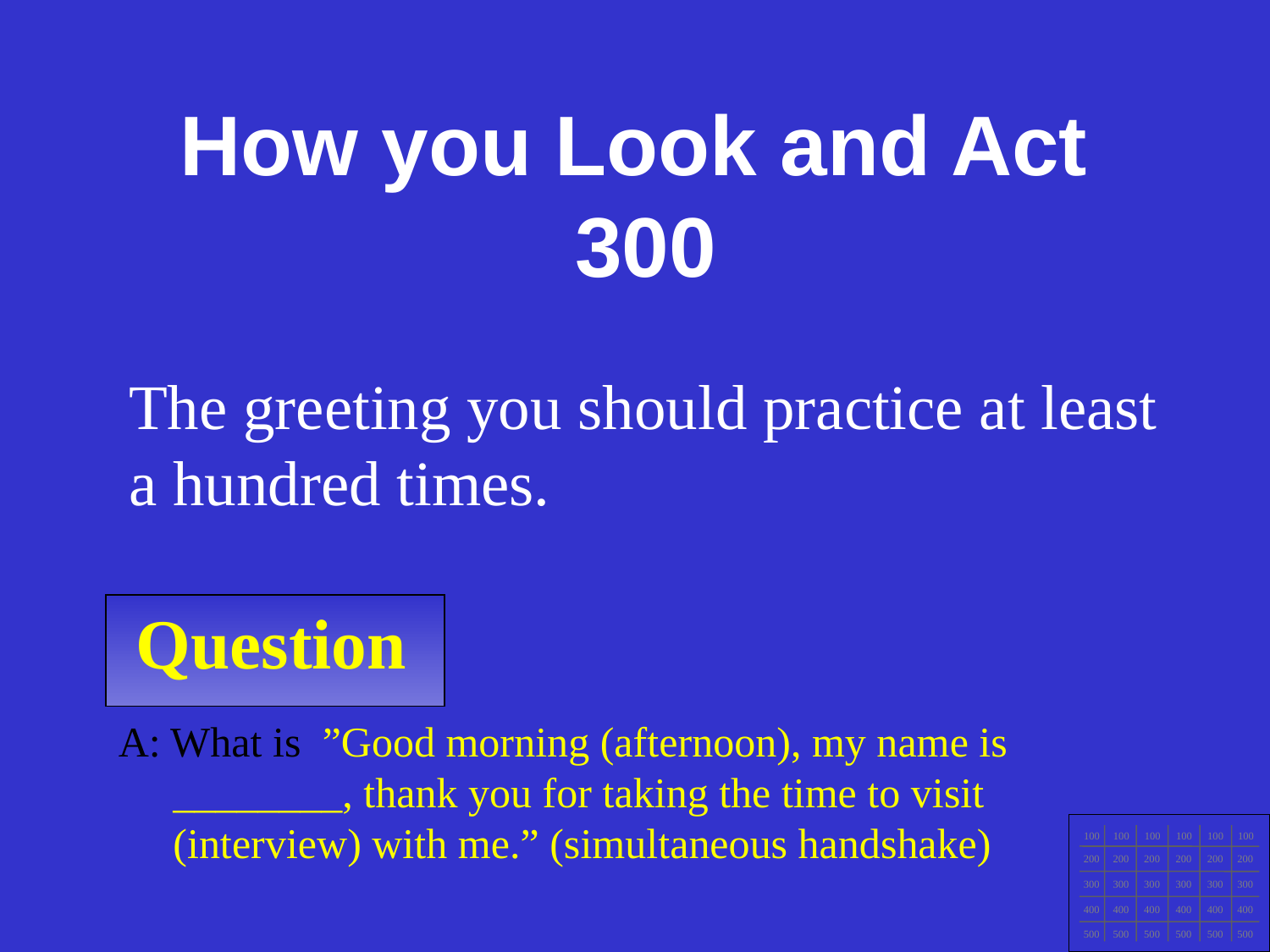

How you Look and Act
300
The greeting you should practice at least a hundred times.
Question

A: What is  ”Good morning (afternoon), my name is ________, thank you for taking the time to visit (interview) with me.” (simultaneous handshake)

100
100
100
100
100
100

200
200
200
200
200
200

300
300
300
300
300
300

400
400
400
400
400
400

500
500
500
500
500
500